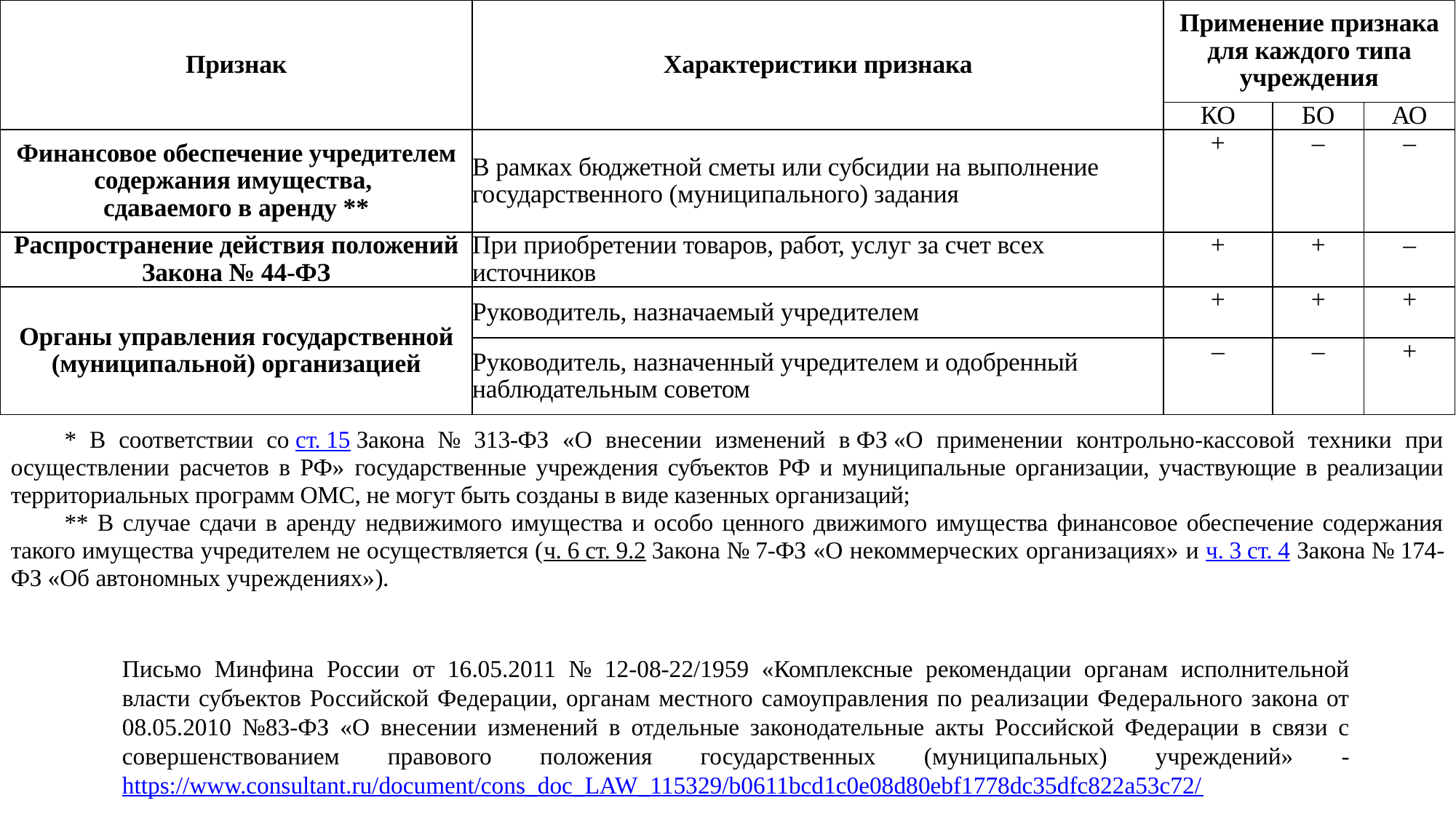

| Признак | Характеристики признака | Применение признака для каждого типа учреждения |  |  |
| --- | --- | --- | --- | --- |
|  |  | КО | БО | АО |
| Финансовое обеспечение учредителем содержания имущества, сдаваемого в аренду \*\* | В рамках бюджетной сметы или субсидии на выполнение государственного (муниципального) задания | + | – | – |
| Распространение действия положений Закона № 44-ФЗ | При приобретении товаров, работ, услуг за счет всех источников | + | + | – |
| Органы управления государственной (муниципальной) организацией | Руководитель, назначаемый учредителем | + | + | + |
|  | Руководитель, назначенный учредителем и одобренный наблюдательным советом | – | – | + |
* В соответствии со ст. 15 Закона № 313-ФЗ «О внесении изменений в ФЗ «О применении контрольно-кассовой техники при осуществлении расчетов в РФ» государственные учреждения субъектов РФ и муниципальные организации, участвующие в реализации территориальных программ ОМС, не могут быть созданы в виде казенных организаций;
** В случае сдачи в аренду недвижимого имущества и особо ценного движимого имущества финансовое обеспечение содержания такого имущества учредителем не осуществляется (ч. 6 ст. 9.2 Закона № 7-ФЗ «О некоммерческих организациях» и ч. 3 ст. 4 Закона № 174-ФЗ «Об автономных учреждениях»).
Письмо Минфина России от 16.05.2011 № 12-08-22/1959 «Комплексные рекомендации органам исполнительной власти субъектов Российской Федерации, органам местного самоуправления по реализации Федерального закона от 08.05.2010 №83-ФЗ «О внесении изменений в отдельные законодательные акты Российской Федерации в связи с совершенствованием правового положения государственных (муниципальных) учреждений» - https://www.consultant.ru/document/cons_doc_LAW_115329/b0611bcd1c0e08d80ebf1778dc35dfc822a53c72/